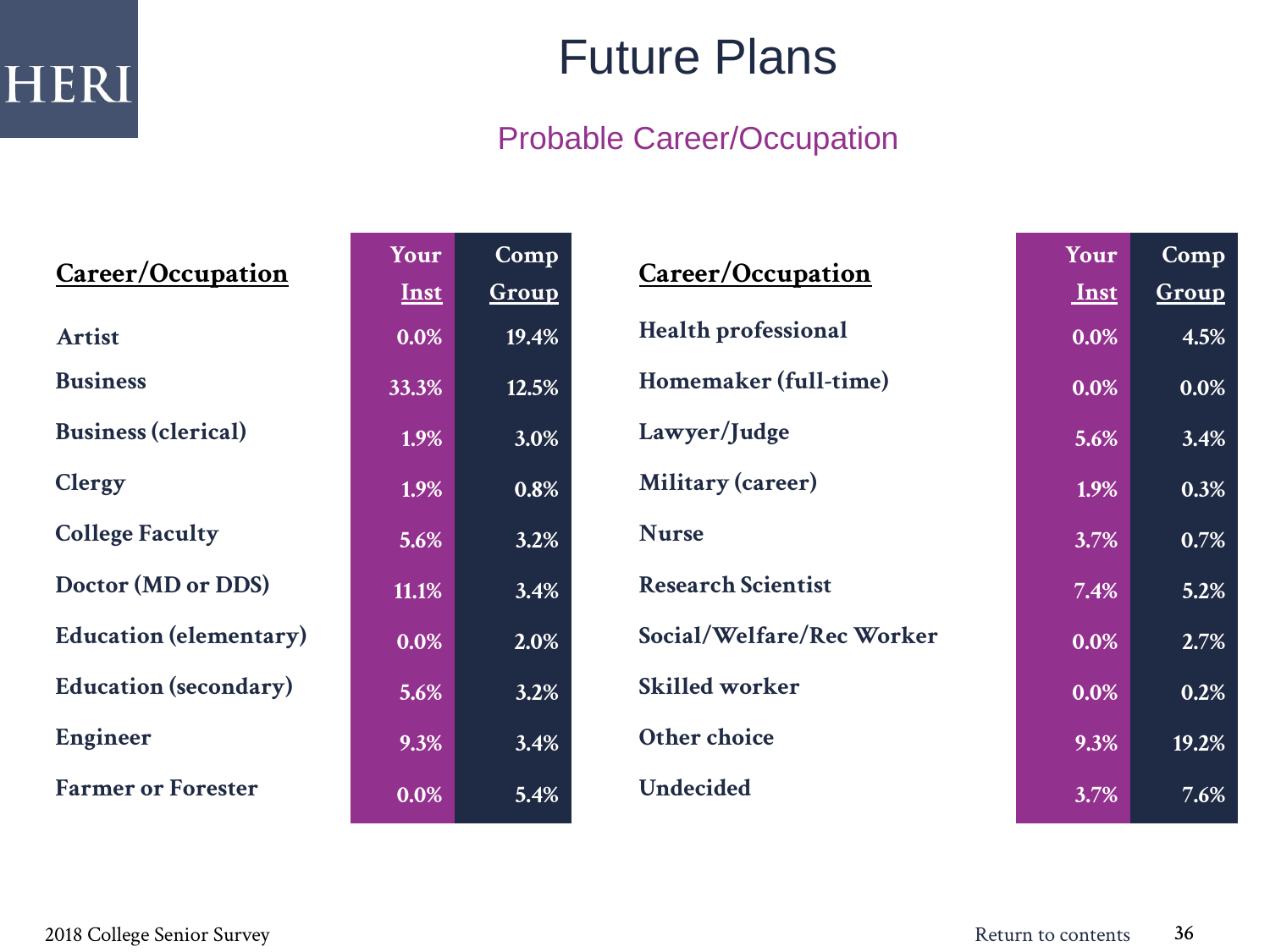

Future Plans
Probable Career/Occupation
| Career/Occupation | Your Inst | Comp Group |  | Career/Occupation | Your Inst | Comp Group |
| --- | --- | --- | --- | --- | --- | --- |
| Artist | 0.0% | 19.4% |  | Health professional | 0.0% | 4.5% |
| Business | 33.3% | 12.5% |  | Homemaker (full-time) | 0.0% | 0.0% |
| Business (clerical) | 1.9% | 3.0% |  | Lawyer/Judge | 5.6% | 3.4% |
| Clergy | 1.9% | 0.8% |  | Military (career) | 1.9% | 0.3% |
| College Faculty | 5.6% | 3.2% |  | Nurse | 3.7% | 0.7% |
| Doctor (MD or DDS) | 11.1% | 3.4% |  | Research Scientist | 7.4% | 5.2% |
| Education (elementary) | 0.0% | 2.0% |  | Social/Welfare/Rec Worker | 0.0% | 2.7% |
| Education (secondary) | 5.6% | 3.2% |  | Skilled worker | 0.0% | 0.2% |
| Engineer | 9.3% | 3.4% |  | Other choice | 9.3% | 19.2% |
| Farmer or Forester | 0.0% | 5.4% |  | Undecided | 3.7% | 7.6% |
2018 College Senior Survey
36
36